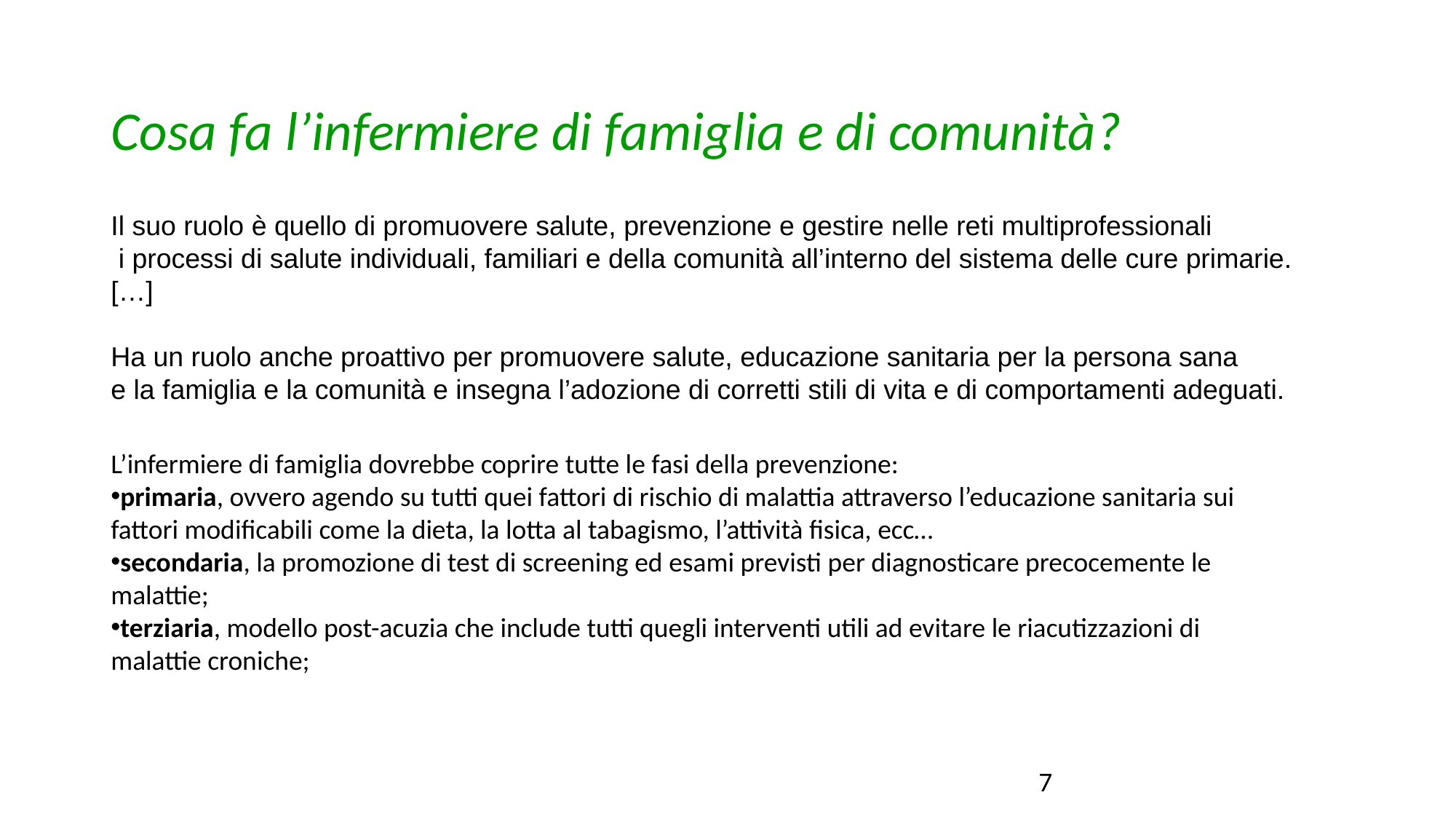

# Cosa fa l’infermiere di famiglia e di comunità?
Il suo ruolo è quello di promuovere salute, prevenzione e gestire nelle reti multiprofessionali
 i processi di salute individuali, familiari e della comunità all’interno del sistema delle cure primarie. […]

Ha un ruolo anche proattivo per promuovere salute, educazione sanitaria per la persona sana
e la famiglia e la comunità e insegna l’adozione di corretti stili di vita e di comportamenti adeguati.
L’infermiere di famiglia dovrebbe coprire tutte le fasi della prevenzione:
primaria, ovvero agendo su tutti quei fattori di rischio di malattia attraverso l’educazione sanitaria sui fattori modificabili come la dieta, la lotta al tabagismo, l’attività fisica, ecc…
secondaria, la promozione di test di screening ed esami previsti per diagnosticare precocemente le malattie;
terziaria, modello post-acuzia che include tutti quegli interventi utili ad evitare le riacutizzazioni di malattie croniche;
7